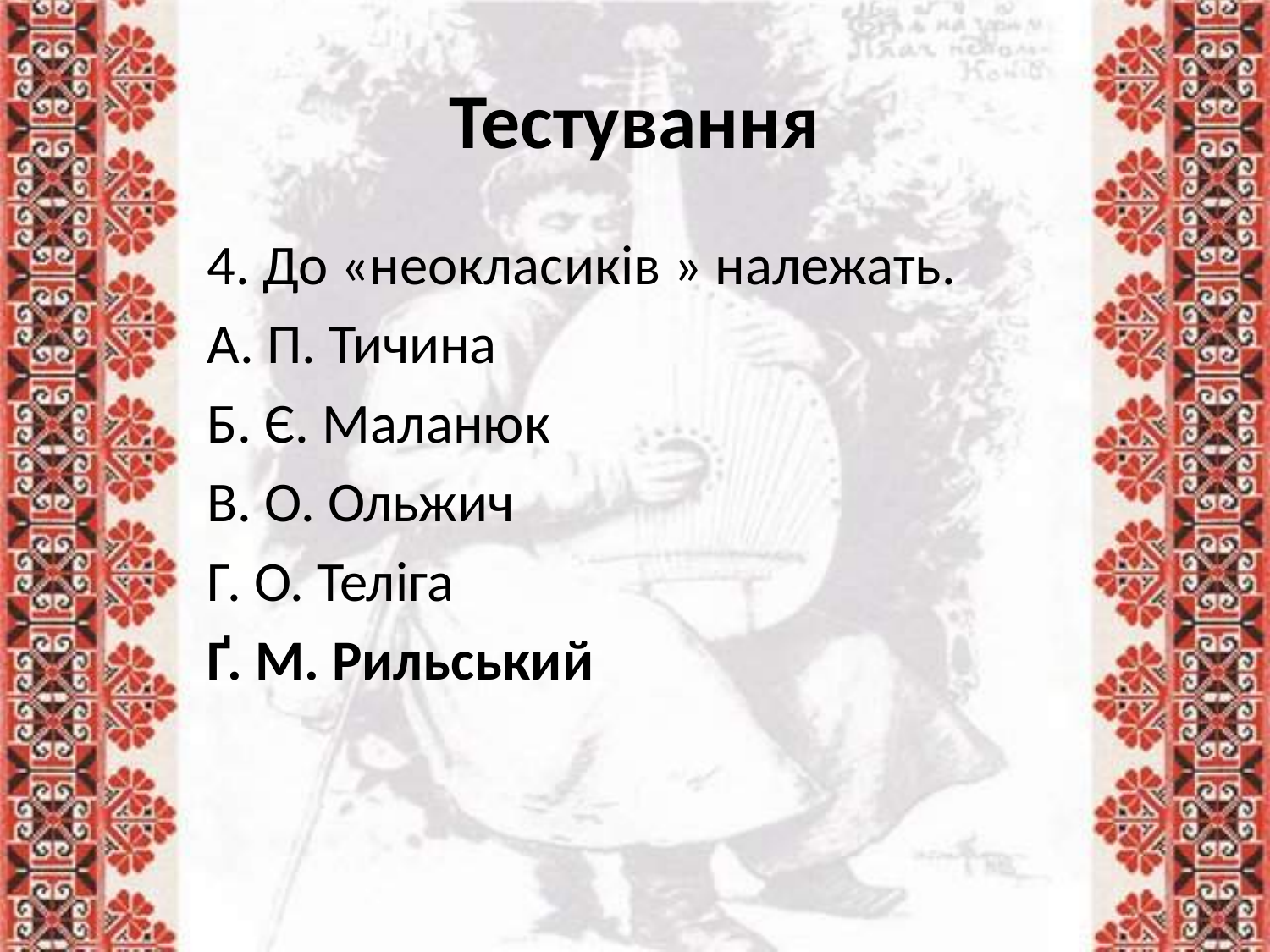

# Тестування
4. До «неокласиків » належать.
А. П. Тичина
Б. Є. Маланюк
В. О. Ольжич
Г. О. Теліга
Ґ. М. Рильський